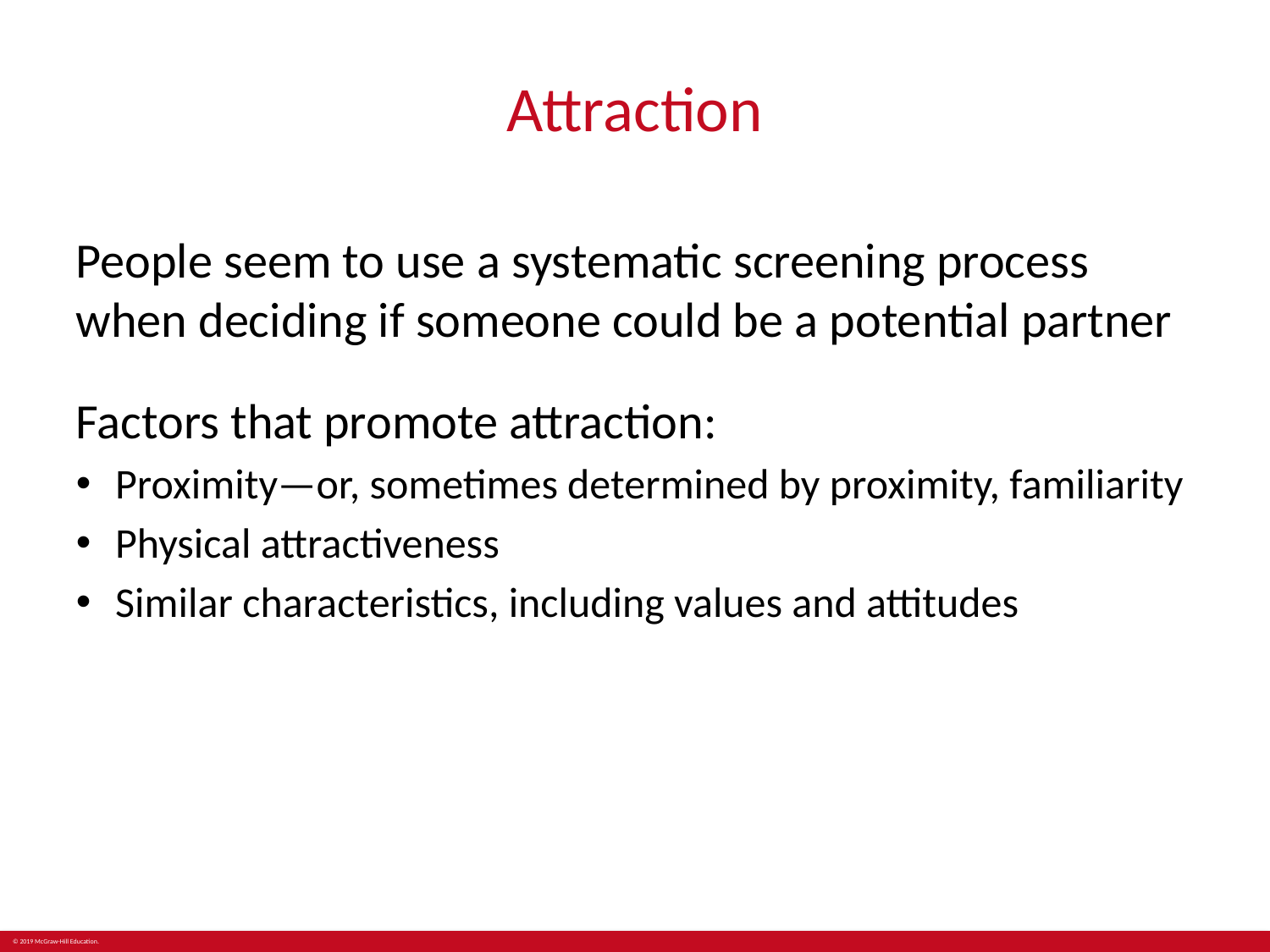

# Attraction
People seem to use a systematic screening process when deciding if someone could be a potential partner
Factors that promote attraction:
Proximity—or, sometimes determined by proximity, familiarity
Physical attractiveness
Similar characteristics, including values and attitudes